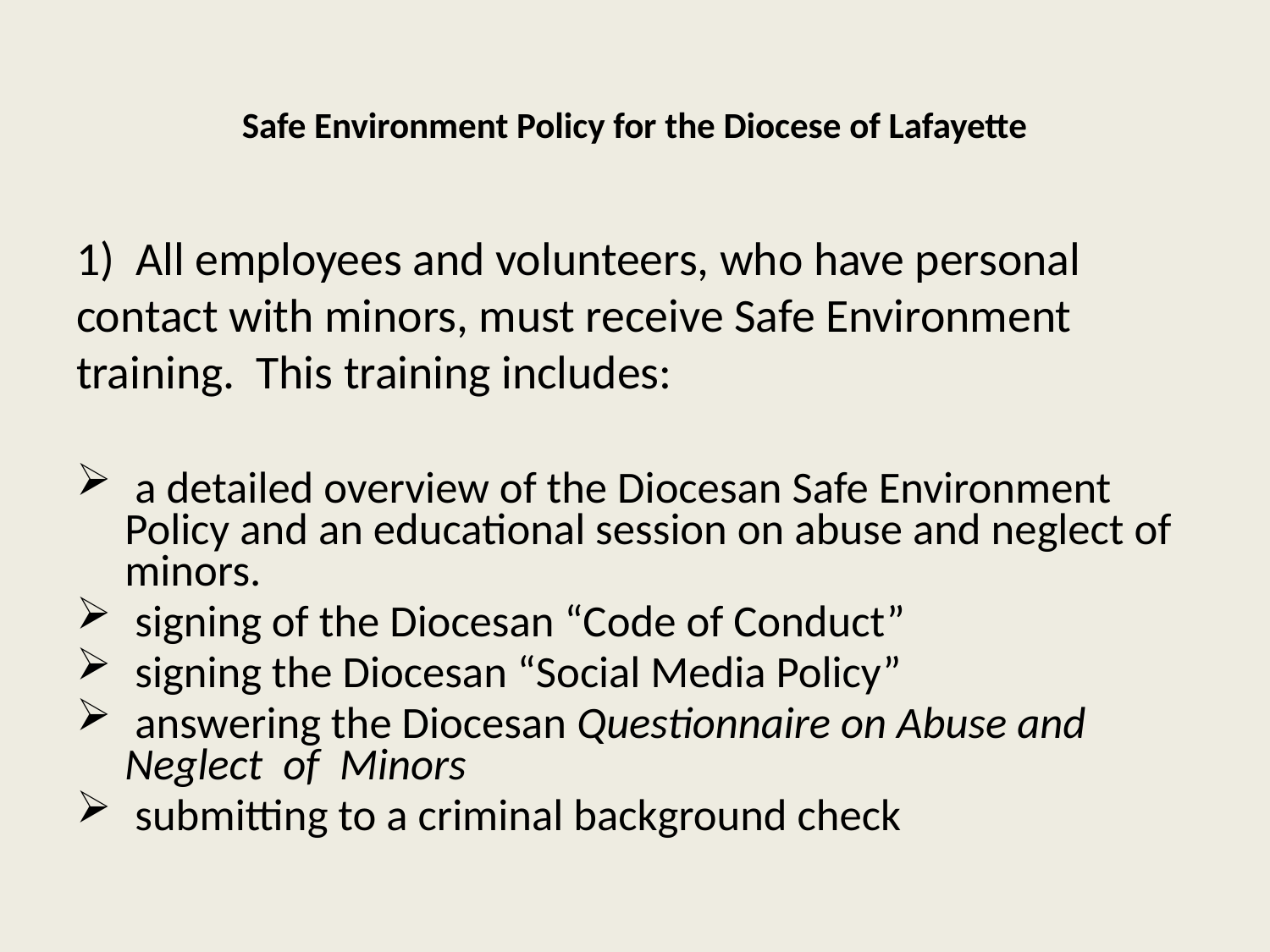

# Safe Environment Policy for the Diocese of Lafayette
1)  All employees and volunteers, who have personal contact with minors, must receive Safe Environment training.  This training includes:

 a detailed overview of the Diocesan Safe Environment Policy and an educational session on abuse and neglect of minors.
 signing of the Diocesan “Code of Conduct”
 signing the Diocesan “Social Media Policy”
 answering the Diocesan Questionnaire on Abuse and Neglect  of  Minors
 submitting to a criminal background check